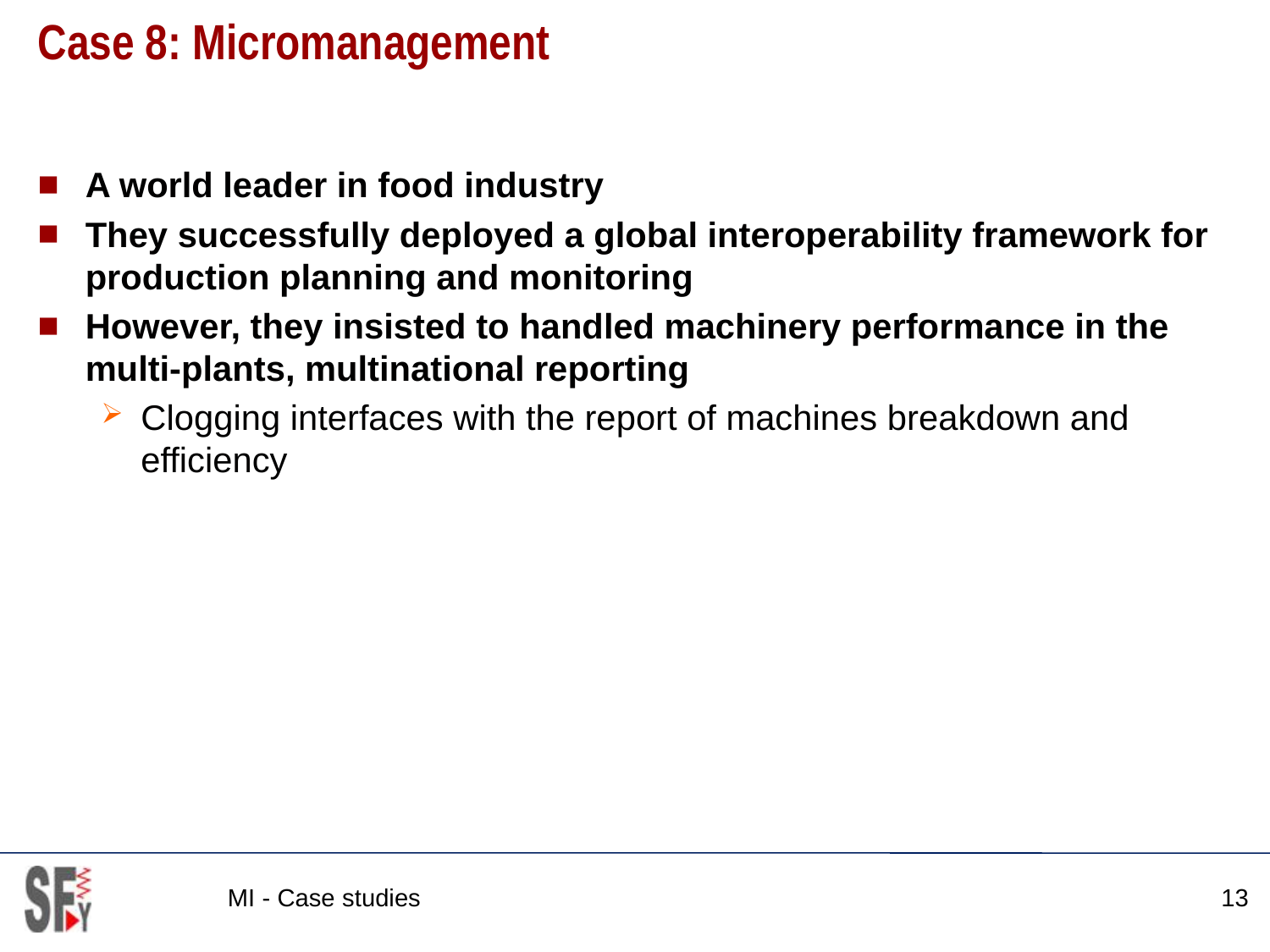

# Case 8: Micromanagement
A world leader in food industry
They successfully deployed a global interoperability framework for production planning and monitoring
However, they insisted to handled machinery performance in the multi-plants, multinational reporting
Clogging interfaces with the report of machines breakdown and efficiency
MI - Case studies
13